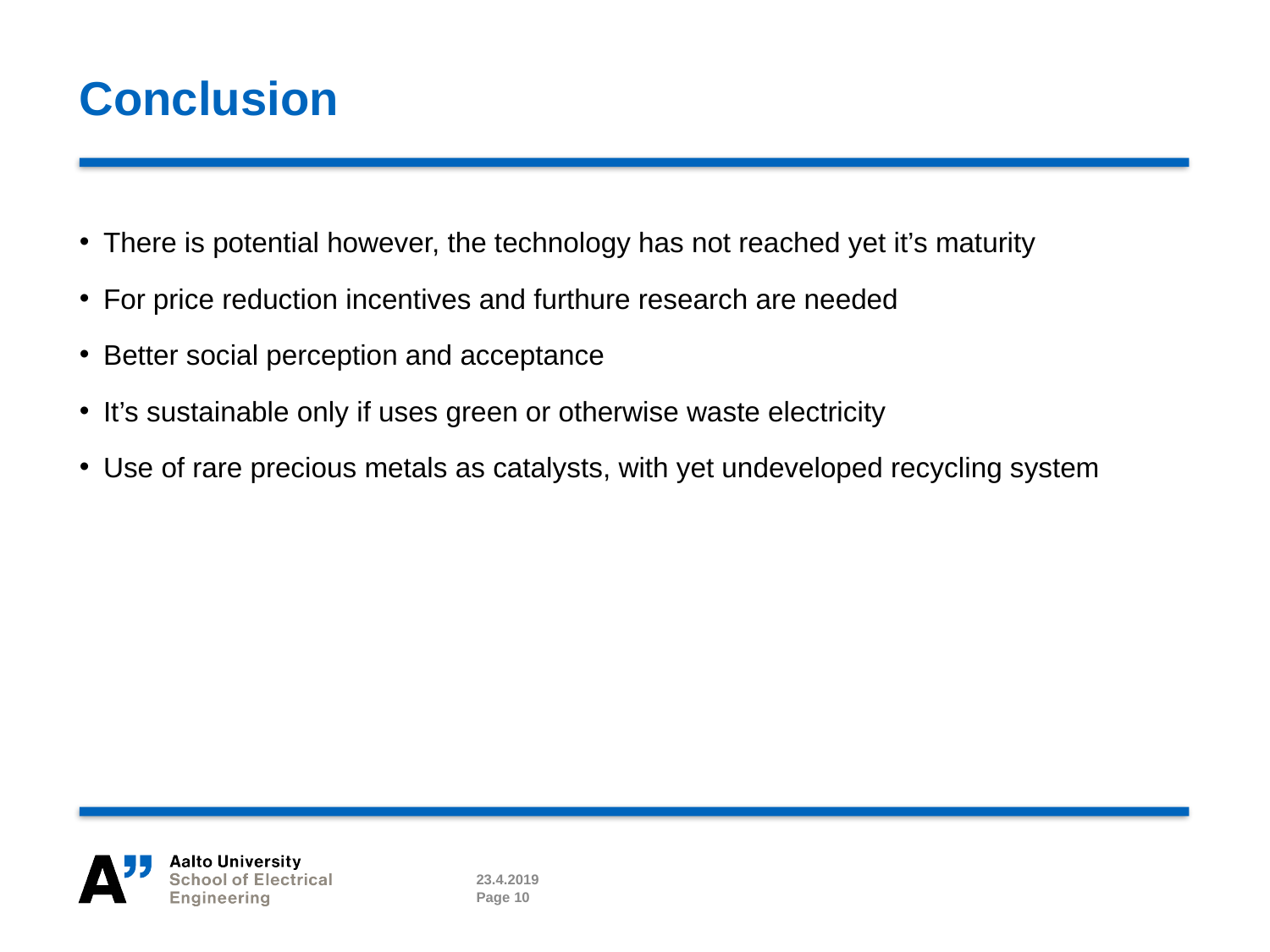

# Conclusion
There is potential however, the technology has not reached yet it’s maturity
For price reduction incentives and furthure research are needed
Better social perception and acceptance
It’s sustainable only if uses green or otherwise waste electricity
Use of rare precious metals as catalysts, with yet undeveloped recycling system

23.4.2019
Page 10